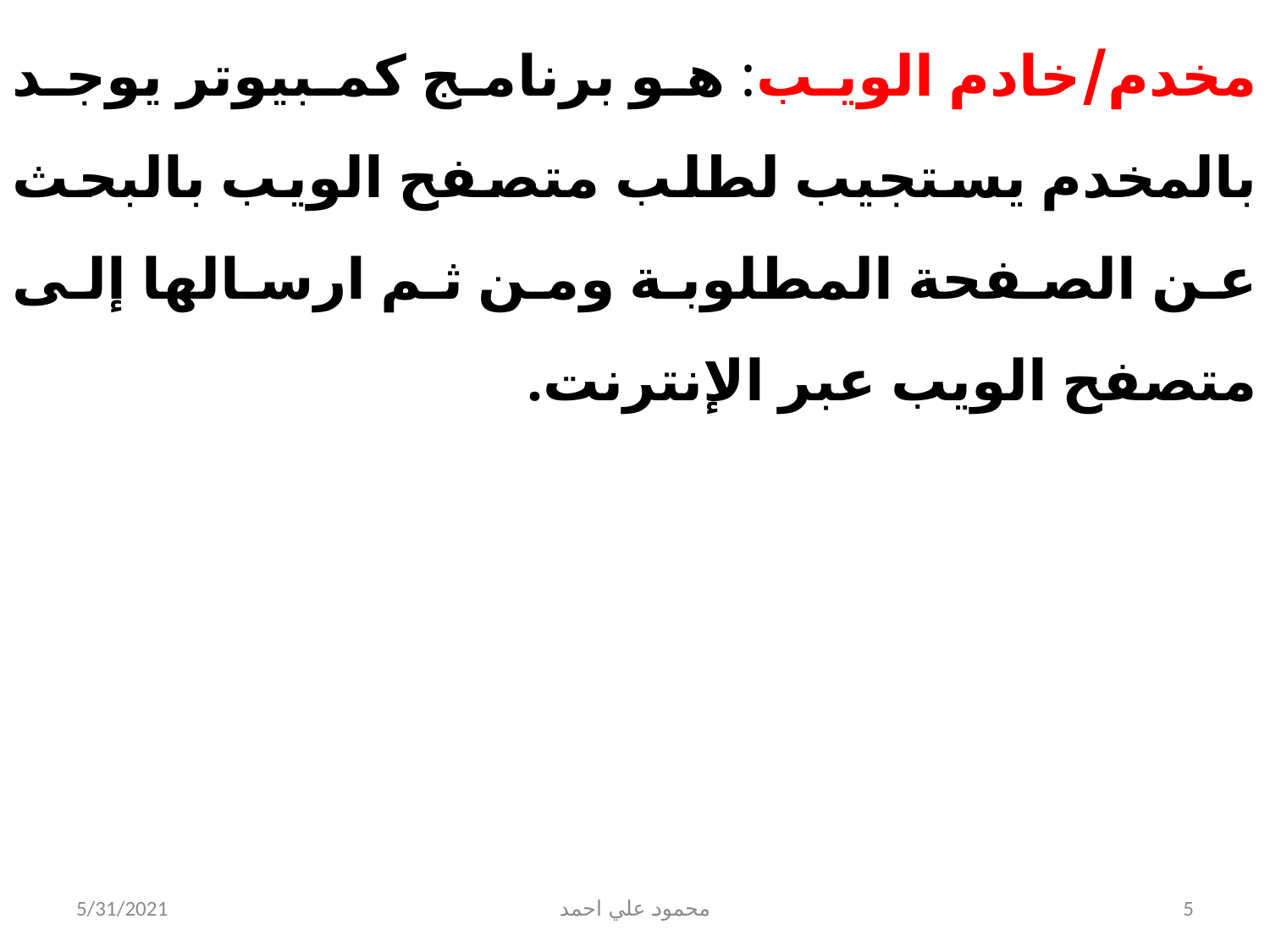

مخدم/خادم الويب: هو برنامج كمبيوتر يوجد بالمخدم يستجيب لطلب متصفح الويب بالبحث عن الصفحة المطلوبة ومن ثم ارسالها إلى متصفح الويب عبر الإنترنت.

5/31/2021
محمود علي احمد
5